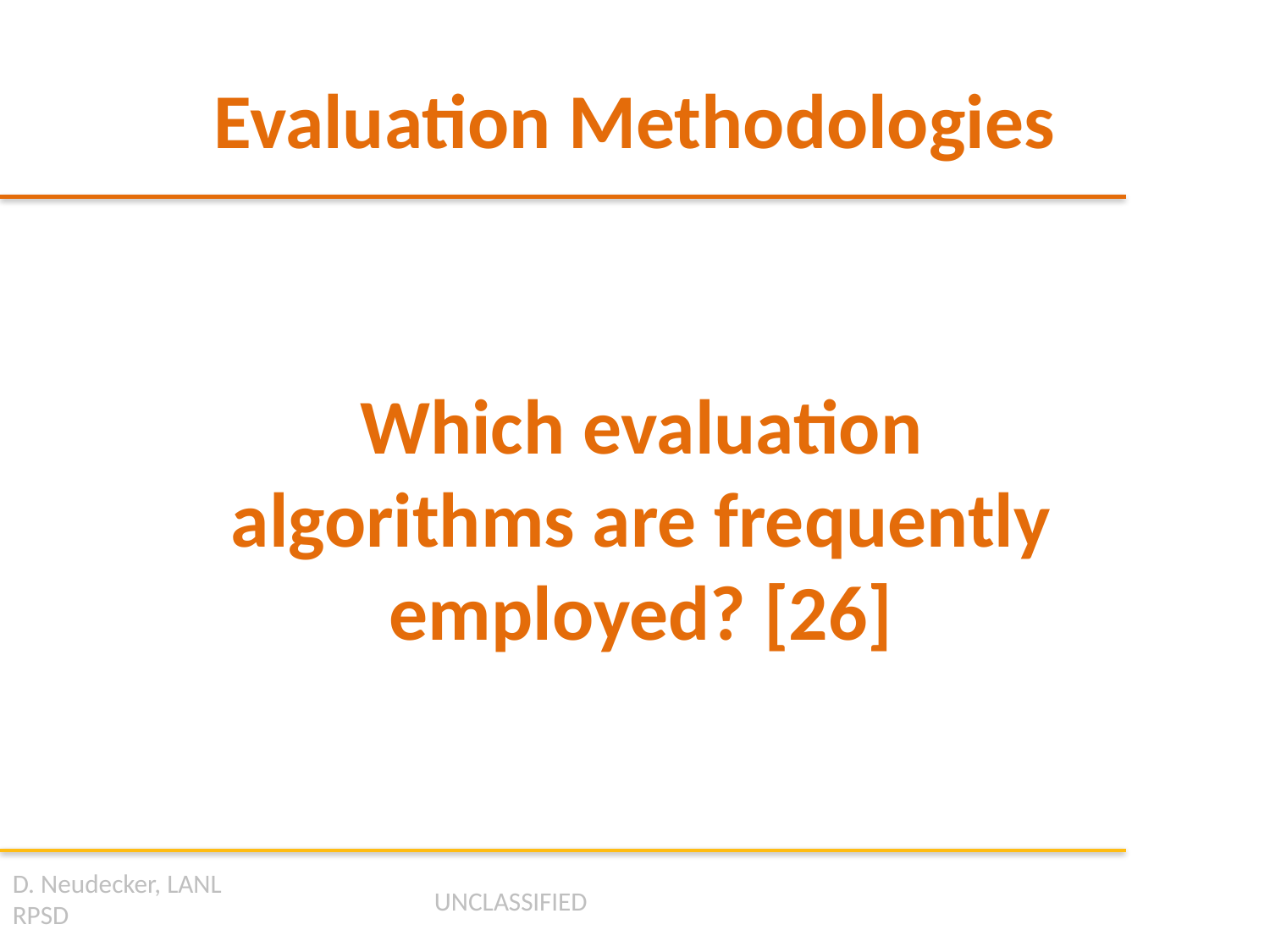

# Evaluation Methodologies
Which evaluation algorithms are frequently employed? [26]
D. Neudecker, LANL
RPSD
UNCLASSIFIED